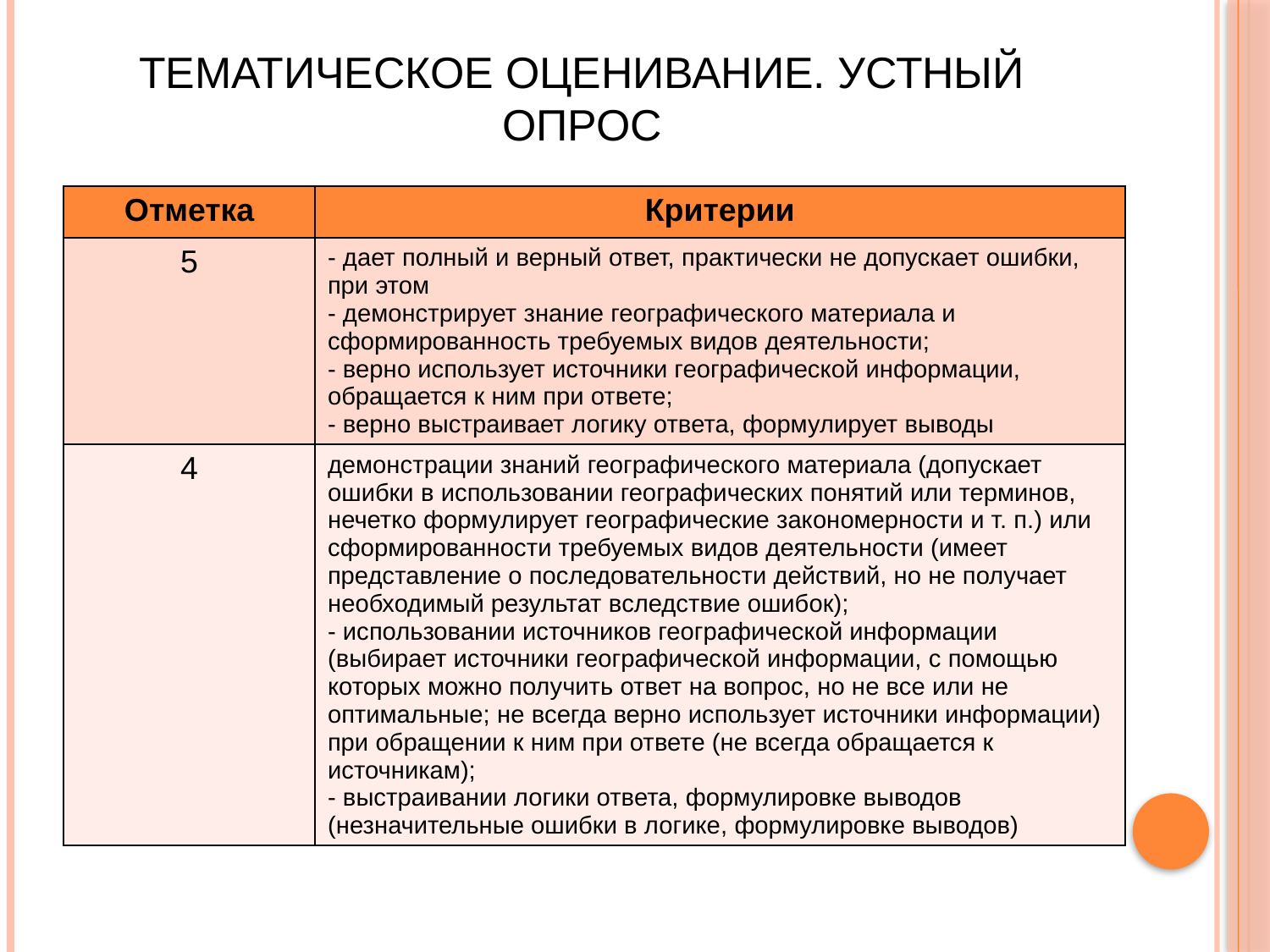

# Тематическое оценивание. Устный опрос
| Отметка | Критерии |
| --- | --- |
| 5 | - дает полный и верный ответ, практически не допускает ошибки, при этом - демонстрирует знание географического материала и сформированность требуемых видов деятельности; - верно использует источники географической информации, обращается к ним при ответе; - верно выстраивает логику ответа, формулирует выводы |
| 4 | демонстрации знаний географического материала (допускает ошибки в использовании географических понятий или терминов, нечетко формулирует географические закономерности и т. п.) или сформированности требуемых видов деятельности (имеет представление о последовательности действий, но не получает необходимый результат вследствие ошибок); - использовании источников географической информации (выбирает источники географической информации, с помощью которых можно получить ответ на вопрос, но не все или не оптимальные; не всегда верно использует источники информации) при обращении к ним при ответе (не всегда обращается к источникам); - выстраивании логики ответа, формулировке выводов (незначительные ошибки в логике, формулировке выводов) |